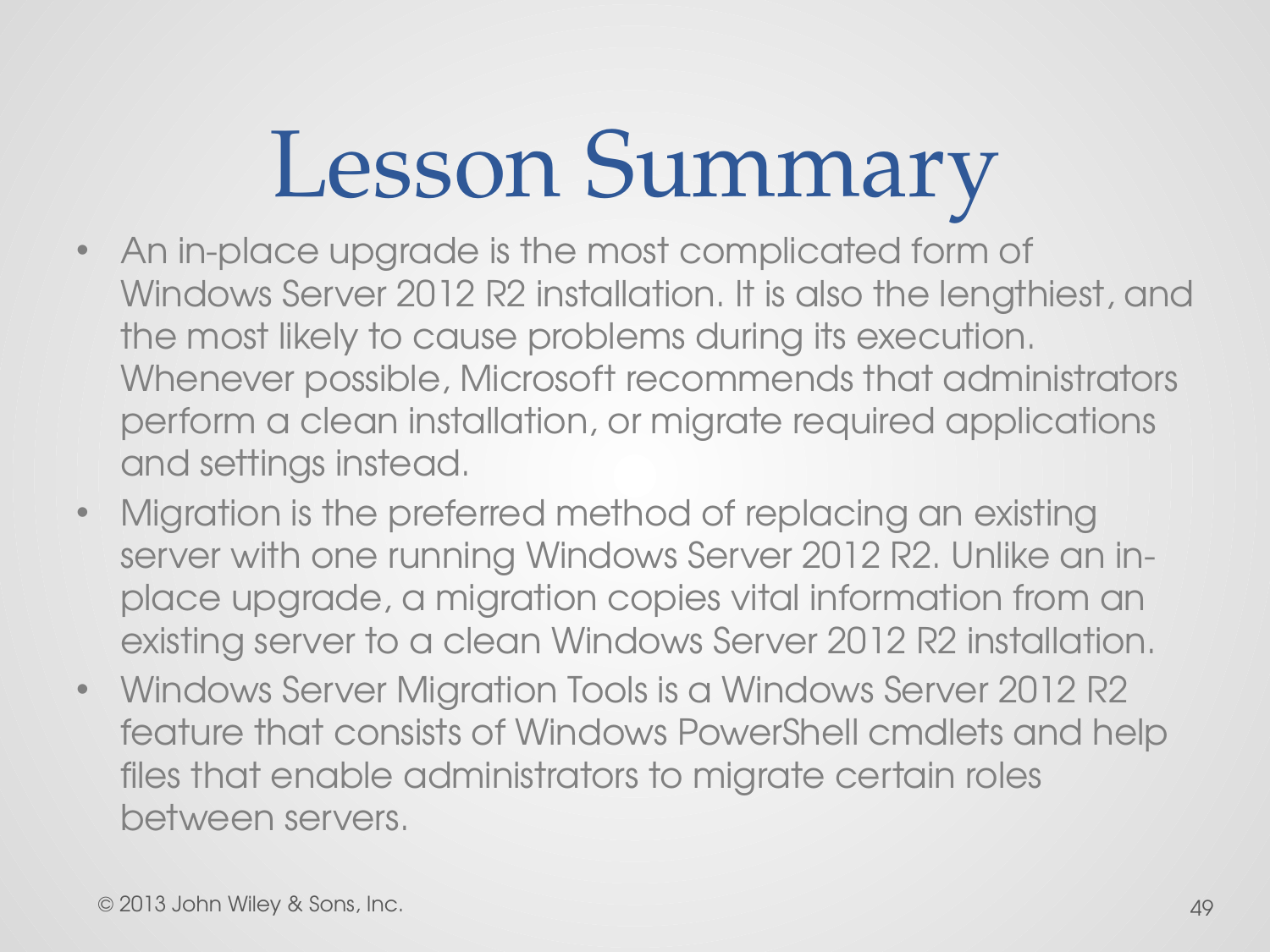

# Lesson Summary
An in-place upgrade is the most complicated form of Windows Server 2012 R2 installation. It is also the lengthiest, and the most likely to cause problems during its execution. Whenever possible, Microsoft recommends that administrators perform a clean installation, or migrate required applications and settings instead.
Migration is the preferred method of replacing an existing server with one running Windows Server 2012 R2. Unlike an in-place upgrade, a migration copies vital information from an existing server to a clean Windows Server 2012 R2 installation.
Windows Server Migration Tools is a Windows Server 2012 R2 feature that consists of Windows PowerShell cmdlets and help files that enable administrators to migrate certain roles between servers.
© 2013 John Wiley & Sons, Inc.
49